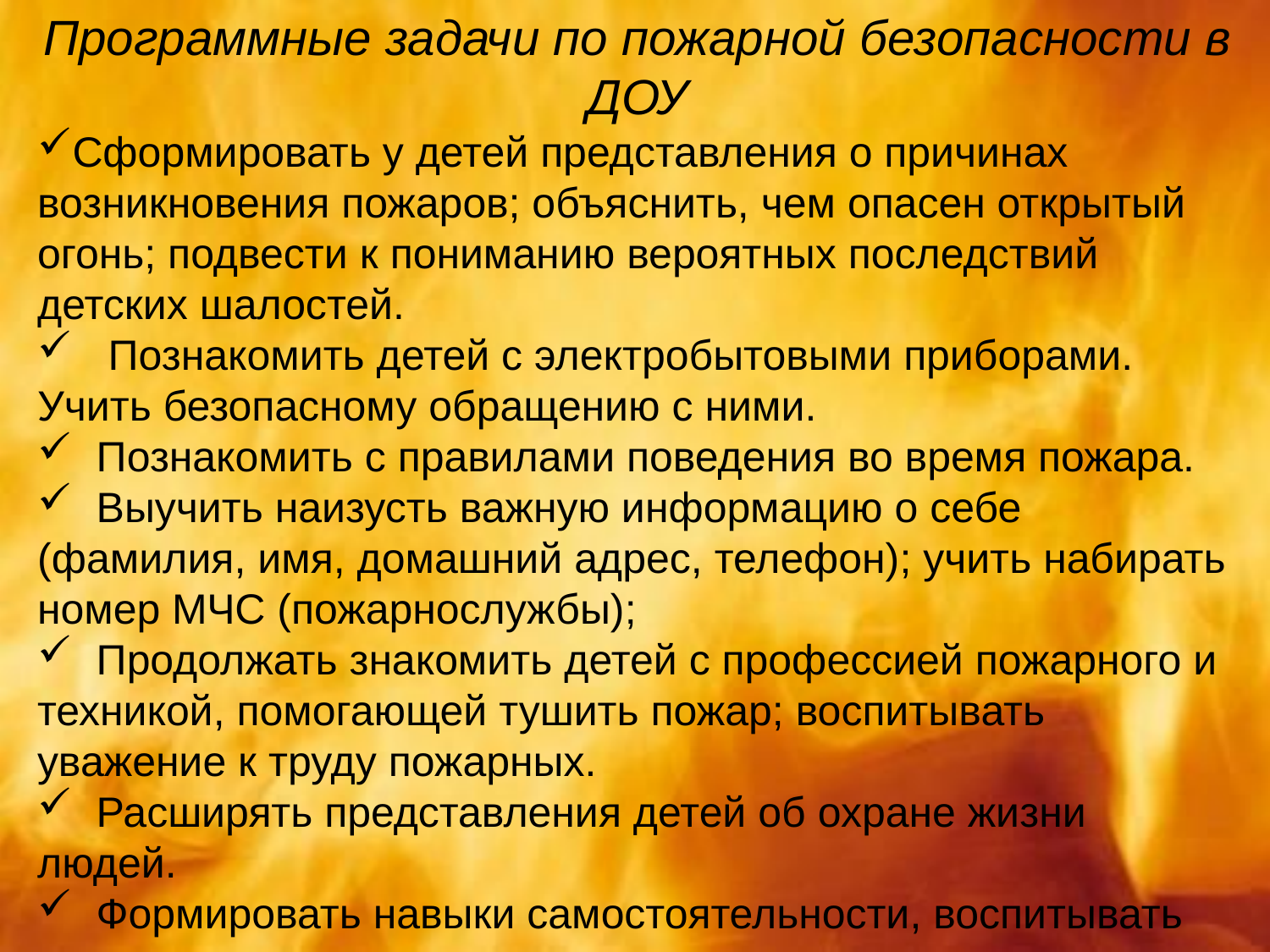

Программные задачи по пожарной безопасности в ДОУ
Сформировать у детей представления о причинах возникновения пожаров; объяснить, чем опасен открытый огонь; подвести к пониманию вероятных последствий детских шалостей.
   Познакомить детей с электробытовыми приборами. Учить безопасному обращению с ними.
  Познакомить с правилами поведения во время пожара.
  Выучить наизусть важную информацию о себе  (фамилия, имя, домашний адрес, телефон); учить набирать номер МЧС (пожарнослужбы);
  Продолжать знакомить детей с профессией пожарного и техникой, помогающей тушить пожар; воспитывать уважение к труду пожарных.
  Расширять представления детей об охране жизни людей.
  Формировать навыки самостоятельности, воспитывать ответственное поведение.
 Развивать познавательную активность, любознательность, творческие способности, воображение, мышление, коммуникативные навыки.